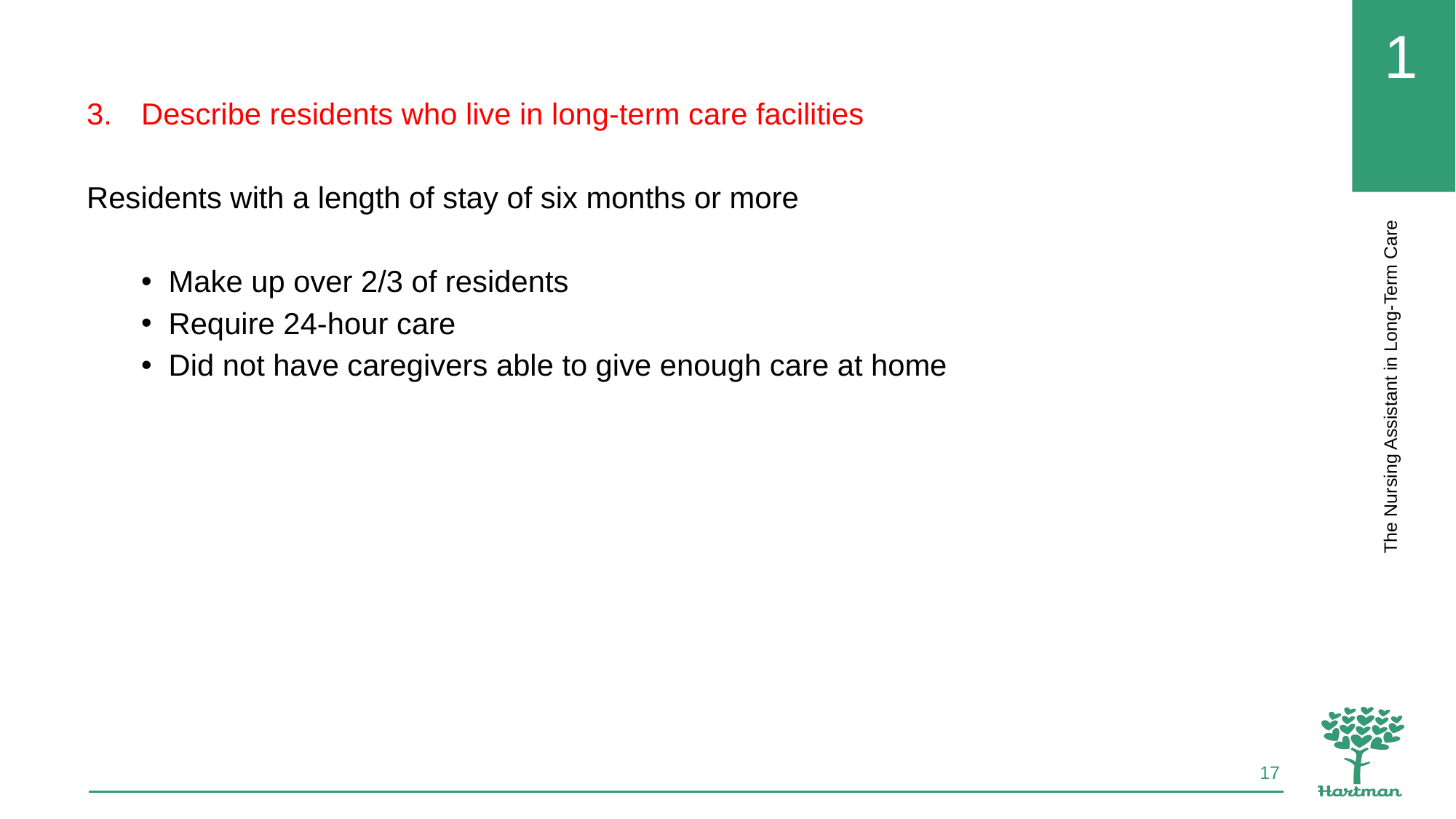

Describe residents who live in long-term care facilities

Residents with a length of stay of six months or more

Make up over 2/3 of residents
Require 24-hour care
Did not have caregivers able to give enough care at home

17